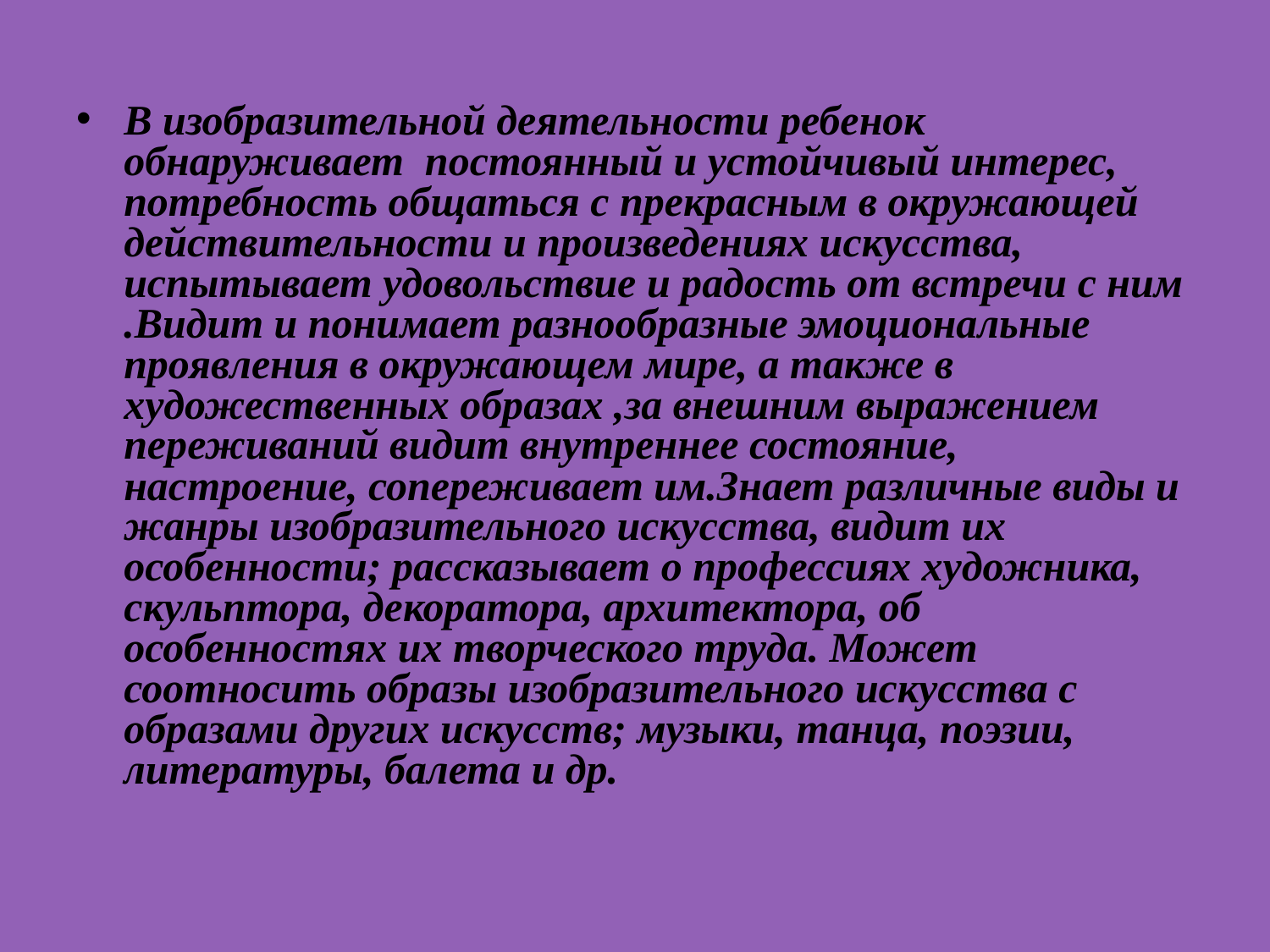

В изобразительной деятельности ребенок обнаруживает  постоянный и устойчивый интерес, потребность общаться с прекрасным в окружающей  действительности и произведениях искусства, испытывает удовольствие и радость от встречи с ним .Видит и понимает разнообразные эмоциональные проявления в окружающем мире, а также в художественных образах ,за внешним выражением переживаний видит внутреннее состояние, настроение, сопереживает им.Знает различные виды и жанры изобразительного искусства, видит их особенности; рассказывает о профессиях художника, скульптора, декоратора, архитектора, об особенностях их творческого труда. Может соотносить образы изобразительного искусства с образами других искусств; музыки, танца, поэзии, литературы, балета и др.